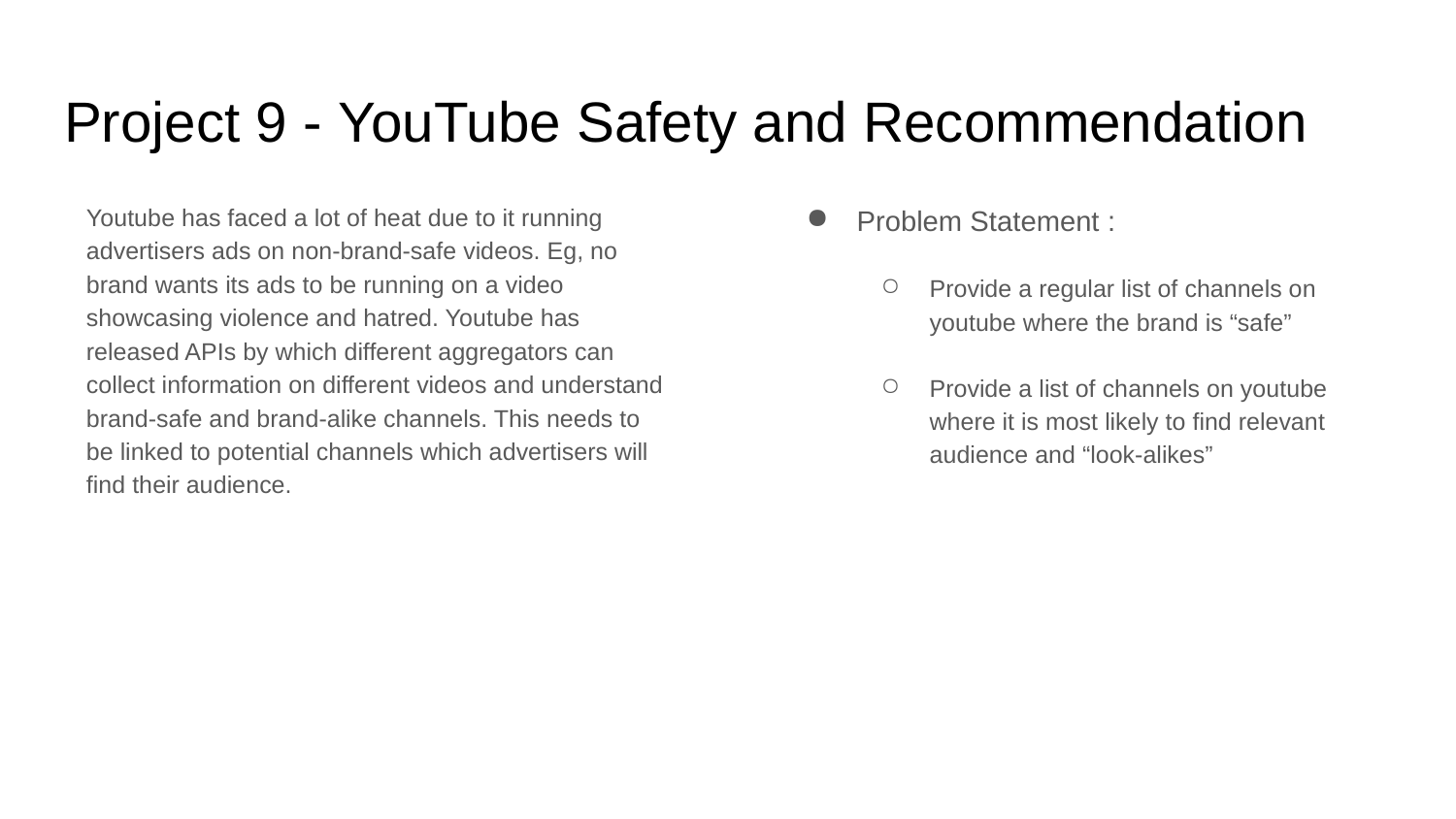

# Project 9 - YouTube Safety and Recommendation
Youtube has faced a lot of heat due to it running advertisers ads on non-brand-safe videos. Eg, no brand wants its ads to be running on a video showcasing violence and hatred. Youtube has released APIs by which different aggregators can collect information on different videos and understand brand-safe and brand-alike channels. This needs to be linked to potential channels which advertisers will find their audience.
Problem Statement :
Provide a regular list of channels on youtube where the brand is “safe”
Provide a list of channels on youtube where it is most likely to find relevant audience and “look-alikes”